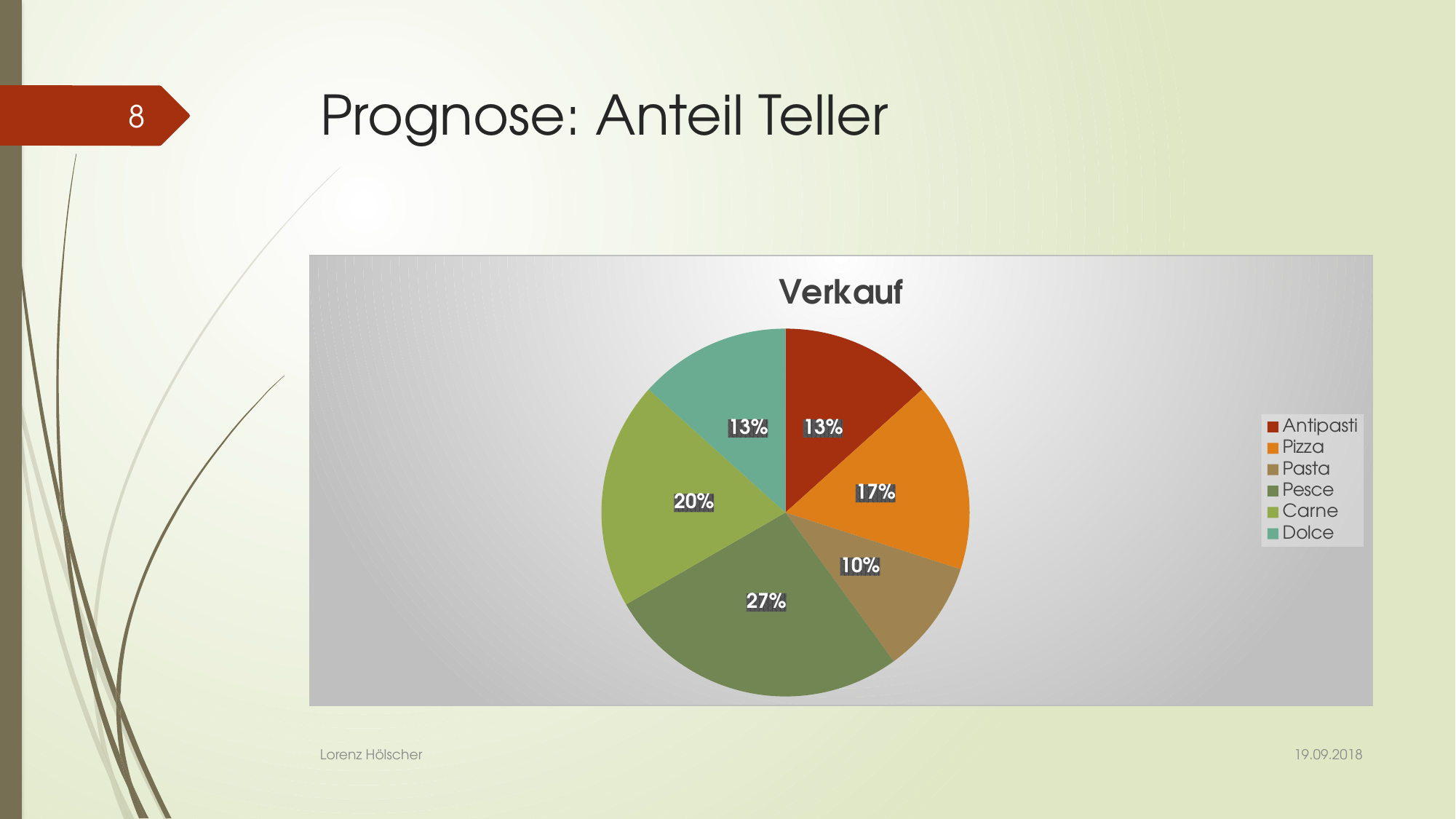

# Prognose: Anteil Teller
8

### Chart:

| Category | Verkauf |
|---|---|
| Antipasti | 20.0 |
| Pizza | 25.0 |
| Pasta | 15.0 |
| Pesce | 40.0 |
| Carne | 30.0 |
| Dolce | 20.0 |
19.09.2018
Lorenz Hölscher